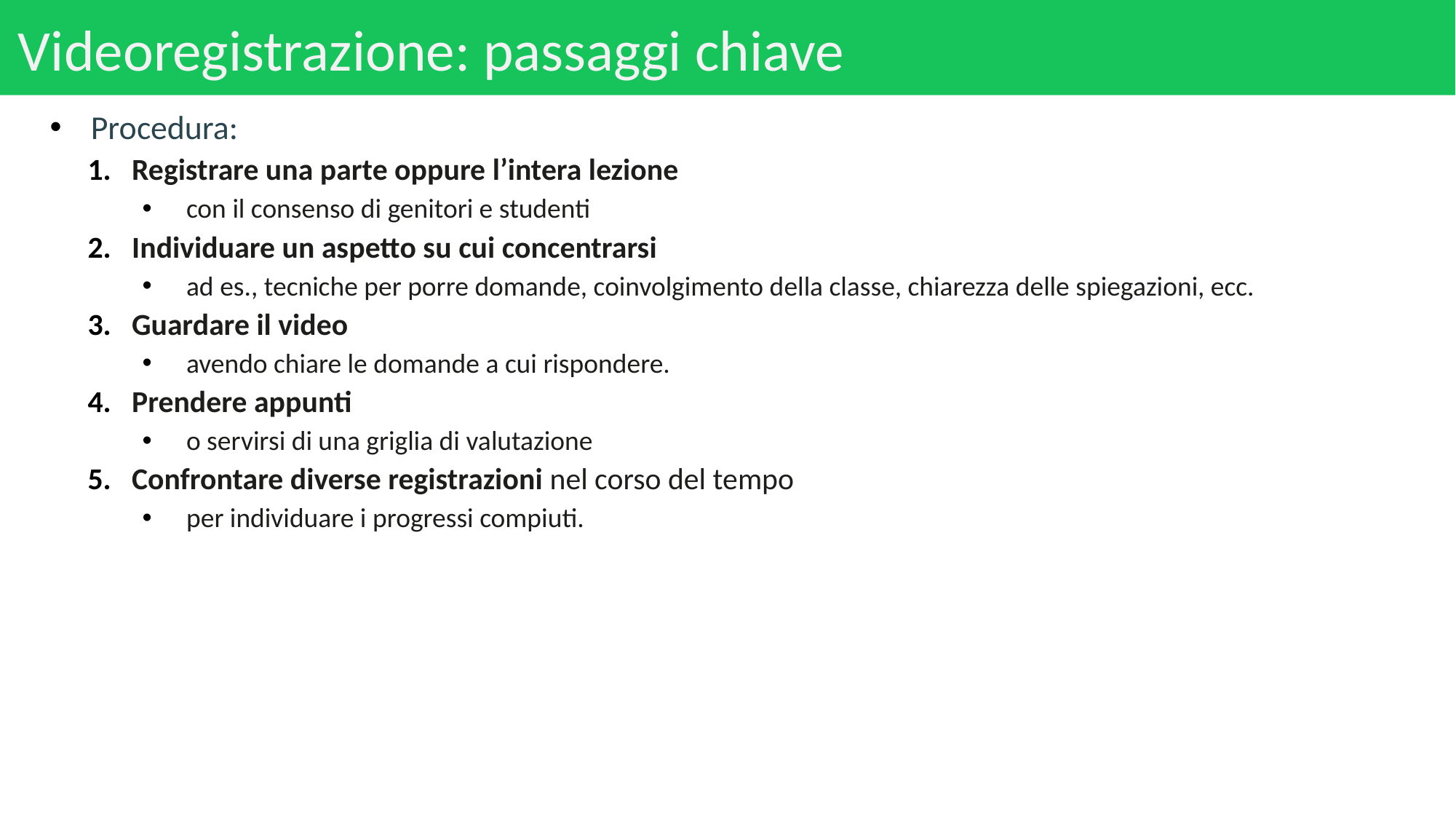

# Videoregistrazione: passaggi chiave
Procedura:
Registrare una parte oppure l’intera lezione
con il consenso di genitori e studenti
Individuare un aspetto su cui concentrarsi
ad es., tecniche per porre domande, coinvolgimento della classe, chiarezza delle spiegazioni, ecc.
Guardare il video
avendo chiare le domande a cui rispondere.
Prendere appunti
o servirsi di una griglia di valutazione
Confrontare diverse registrazioni nel corso del tempo
per individuare i progressi compiuti.